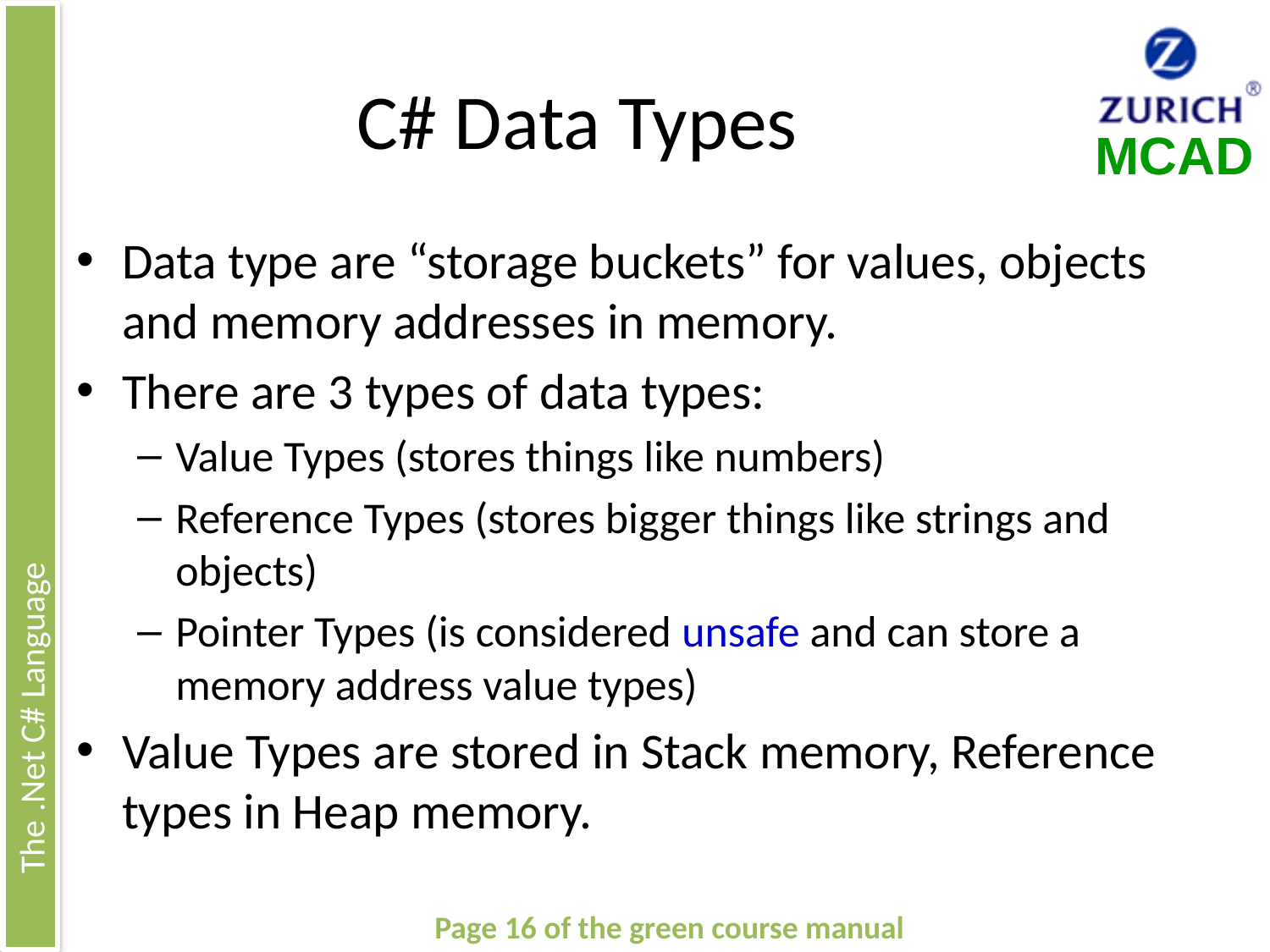

# C# Data Types
Data type are “storage buckets” for values, objects and memory addresses in memory.
There are 3 types of data types:
Value Types (stores things like numbers)
Reference Types (stores bigger things like strings and objects)
Pointer Types (is considered unsafe and can store a memory address value types)
Value Types are stored in Stack memory, Reference types in Heap memory.
Page 16 of the green course manual